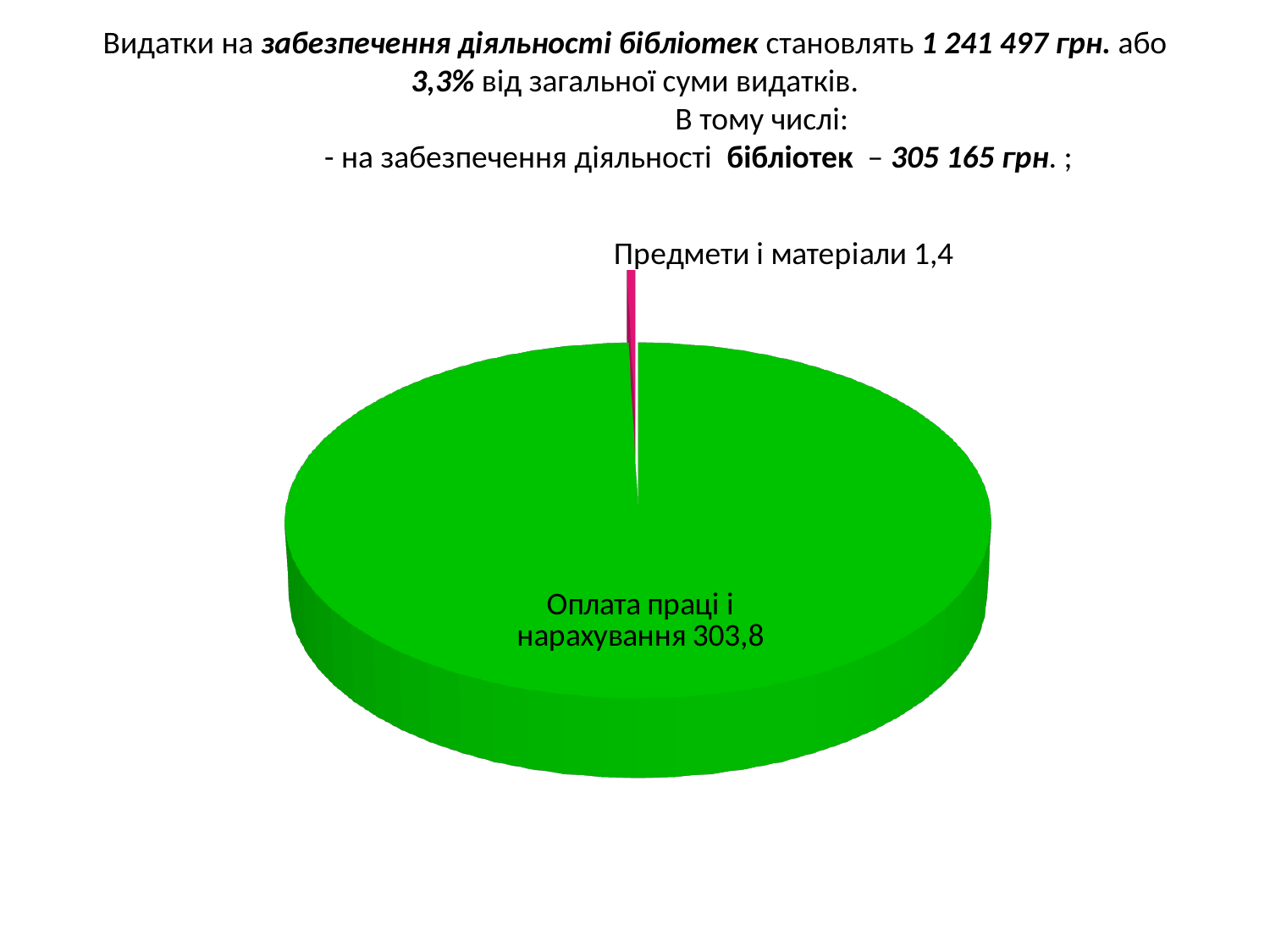

# Видатки на забезпечення діяльності бібліотек становлять 1 241 497 грн. або 3,3% від загальної суми видатків. В тому числі: - на забезпечення діяльності  бібліотек  – 305 165 грн. ;

[unsupported chart]